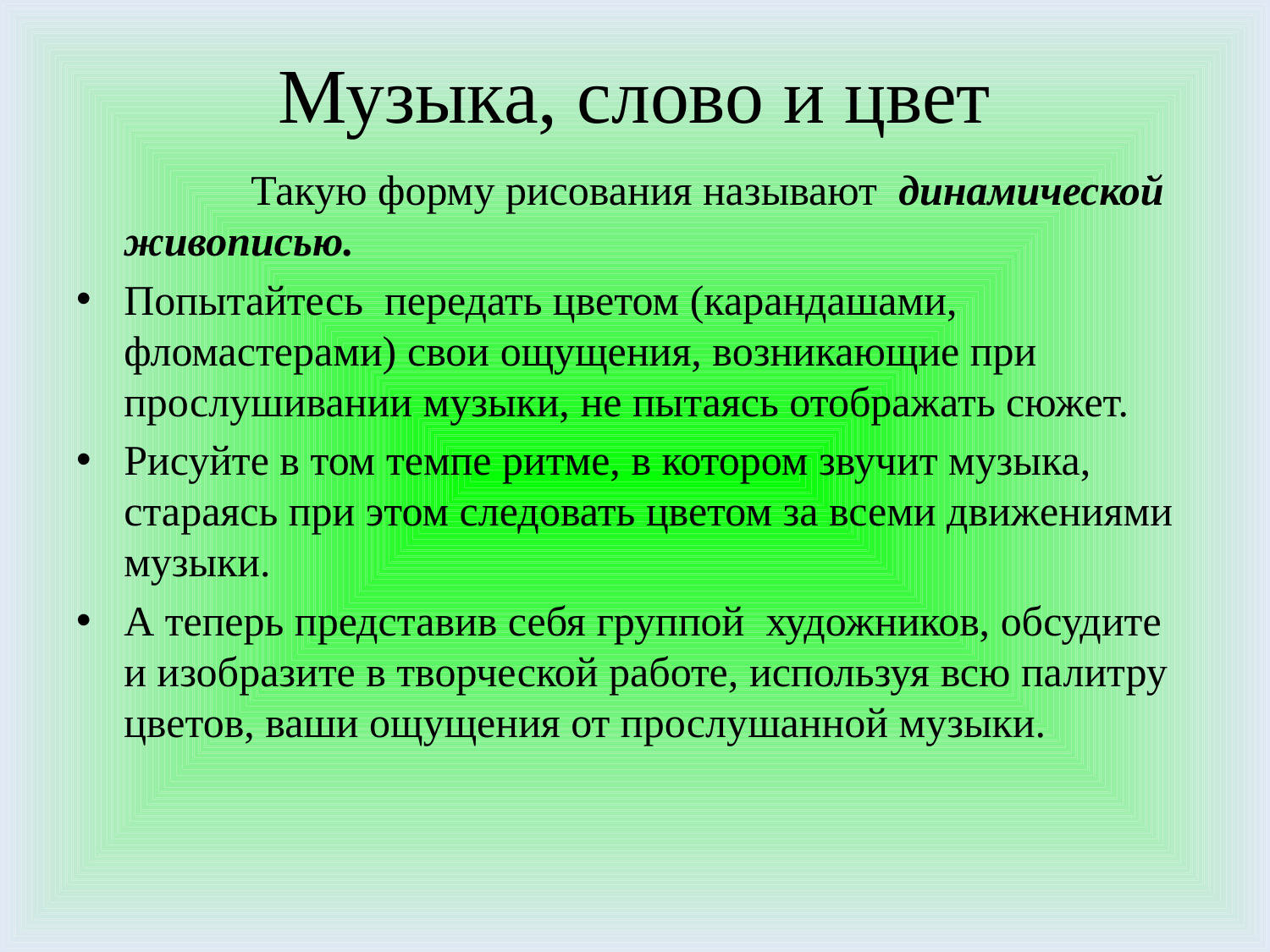

# Музыка, слово и цвет
		Такую форму рисования называют  динамической живописью.
Попытайтесь  передать цветом (карандашами, фломастерами) свои ощущения, возникающие при прослушивании музыки, не пытаясь отображать сюжет.
Рисуйте в том темпе ритме, в котором звучит музыка, стараясь при этом следовать цветом за всеми движениями музыки.
А теперь представив себя группой  художников, обсудите и изобразите в творческой работе, используя всю палитру цветов, ваши ощущения от прослушанной музыки.